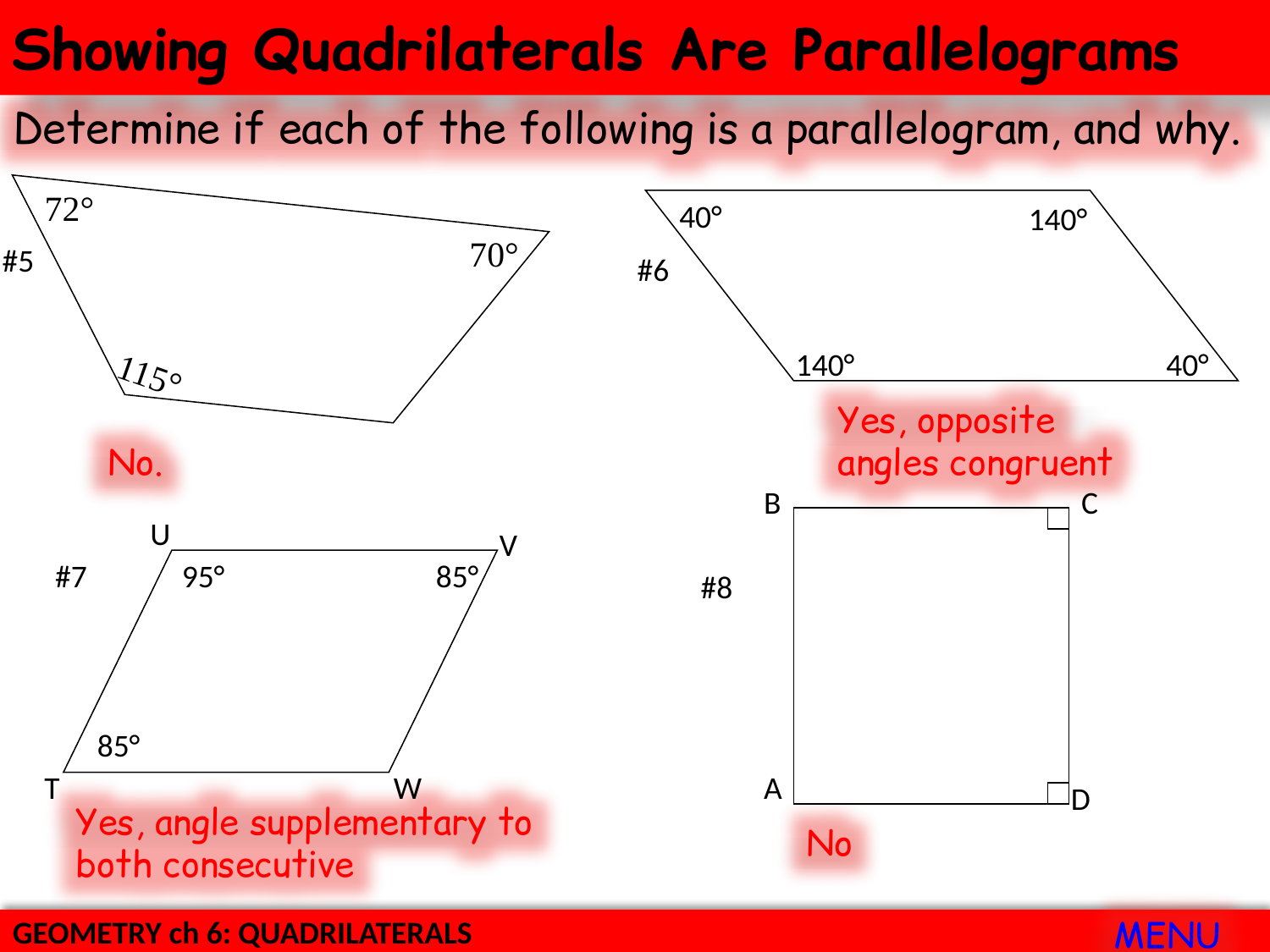

Showing Quadrilaterals Are Parallelograms
Determine if each of the following is a parallelogram, and why.
72°

70°
115°

40°
140°
140°
40°
#5
#6
Yes, opposite angles congruent
No.
B
C

A
D

U
V

95°
85°
85°
T
W
#7
#8
Yes, angle supplementary to both consecutive
No
MENU
GEOMETRY ch 6: QUADRILATERALS